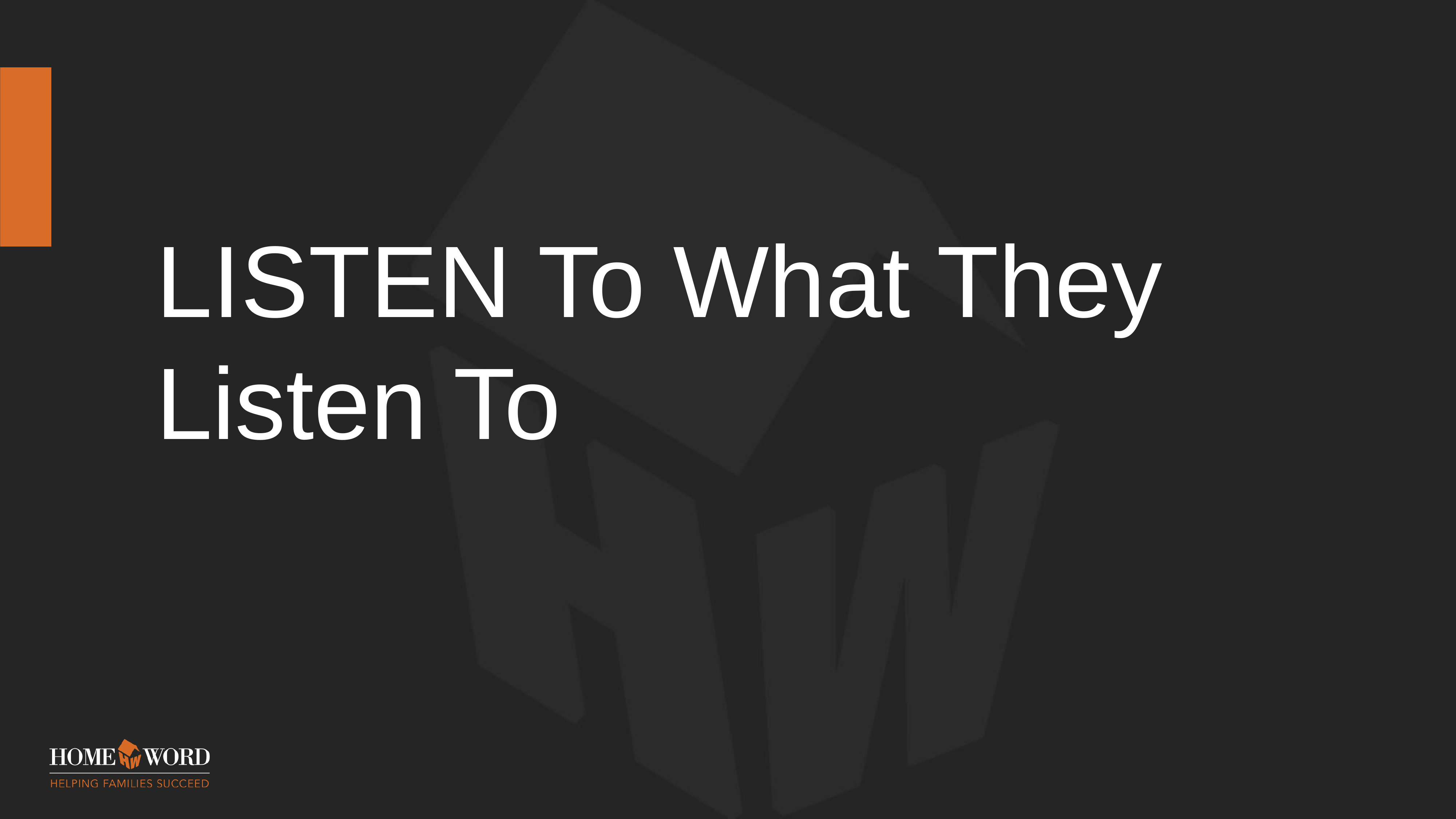

# LISTEN To What They Listen To